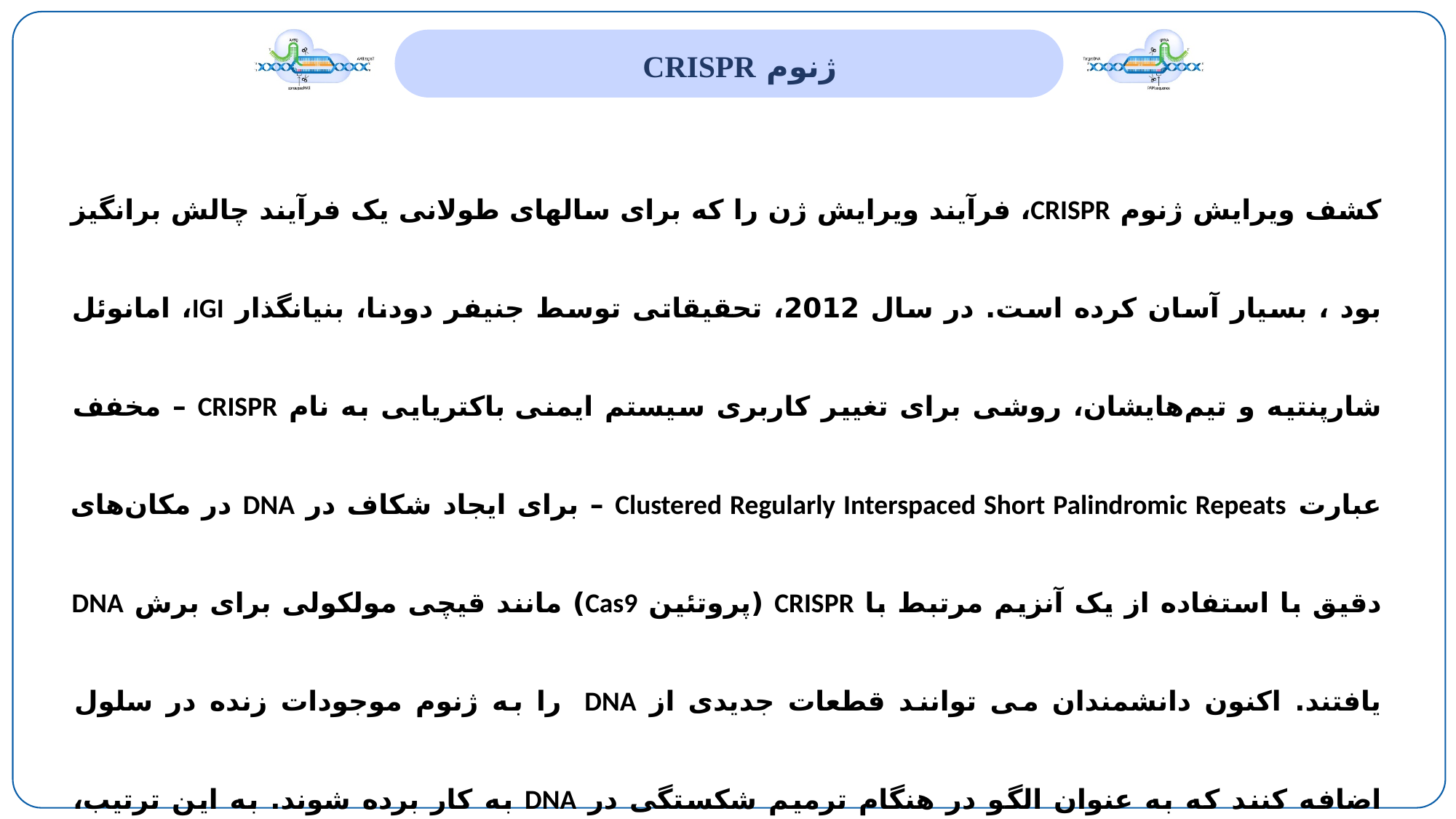

ژنوم CRISPR
کشف ویرایش ژنوم CRISPR، فرآیند ویرایش ژن را که برای سالهای طولانی یک فرآیند چالش برانگیز بود ، بسیار آسان کرده است. در سال 2012، تحقیقاتی توسط جنیفر دودنا، بنیانگذار IGI، امانوئل شارپنتیه و تیم‌هایشان، روشی برای تغییر کاربری سیستم ایمنی باکتریایی به نام CRISPR – مخفف عبارت Clustered Regularly Interspaced Short Palindromic Repeats – برای ایجاد شکاف در DNA در مکان‌های دقیق با استفاده از یک آنزیم مرتبط با CRISPR (پروتئین Cas9) مانند قیچی مولکولی برای برش DNA یافتند. اکنون دانشمندان می توانند قطعات جدیدی از DNA  را به ژنوم موجودات زنده در سلول اضافه کنند که به عنوان الگو در هنگام ترمیم شکستگی در DNA به کار برده شوند. به این ترتیب، دانشمندان می توانند یک جهش عامل بیماری را با یک توالی سالم جایگزین کنند یا تغییرات دیگری در ژنوم انجام دهند.